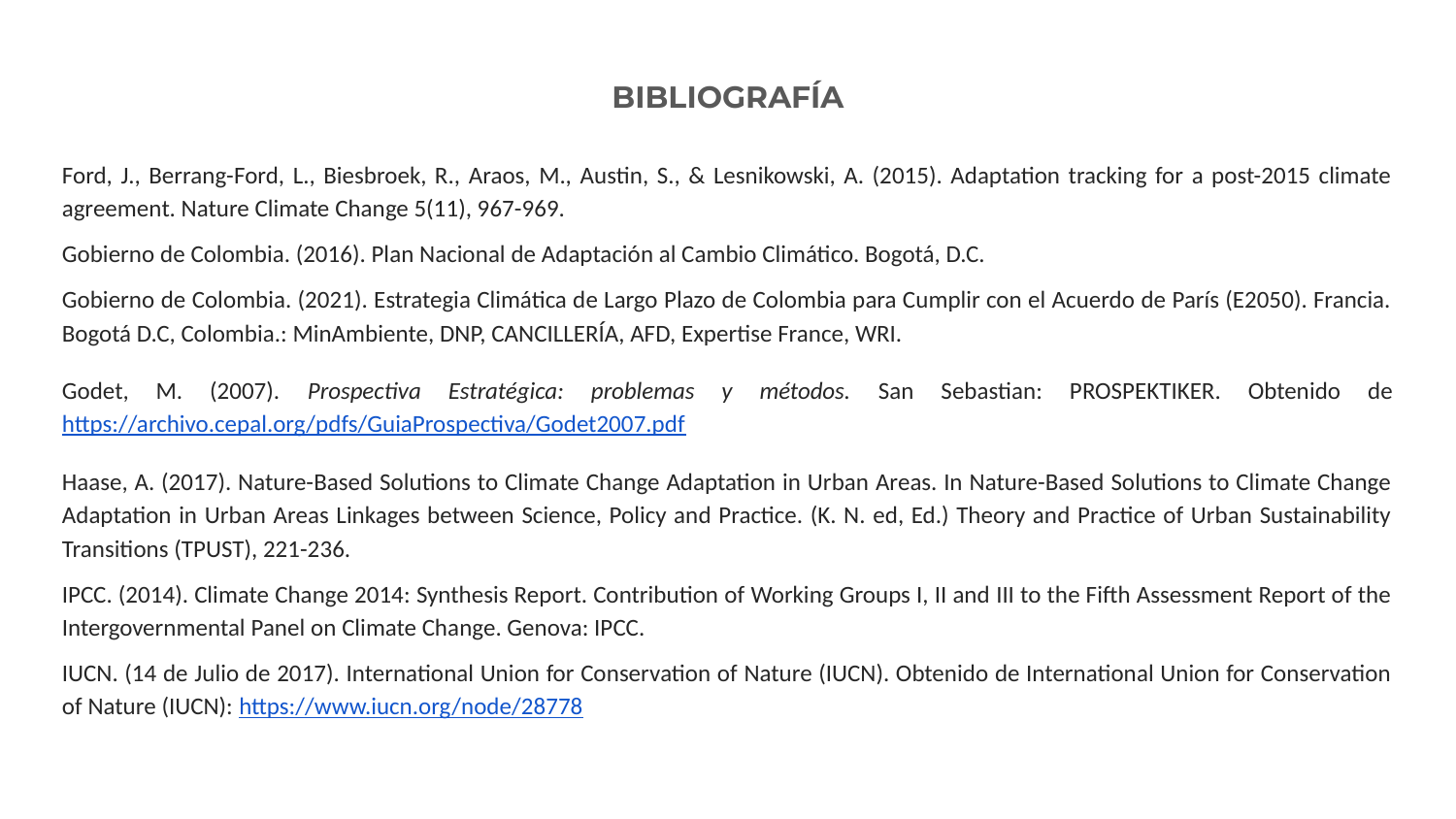

BIBLIOGRAFÍA
Ford, J., Berrang-Ford, L., Biesbroek, R., Araos, M., Austin, S., & Lesnikowski, A. (2015). Adaptation tracking for a post-2015 climate agreement. Nature Climate Change 5(11), 967-969.
Gobierno de Colombia. (2016). Plan Nacional de Adaptación al Cambio Climático. Bogotá, D.C.
Gobierno de Colombia. (2021). Estrategia Climática de Largo Plazo de Colombia para Cumplir con el Acuerdo de París (E2050). Francia. Bogotá D.C, Colombia.: MinAmbiente, DNP, CANCILLERÍA, AFD, Expertise France, WRI.
Godet, M. (2007). Prospectiva Estratégica: problemas y métodos. San Sebastian: PROSPEKTIKER. Obtenido de https://archivo.cepal.org/pdfs/GuiaProspectiva/Godet2007.pdf
Haase, A. (2017). Nature-Based Solutions to Climate Change Adaptation in Urban Areas. In Nature-Based Solutions to Climate Change Adaptation in Urban Areas Linkages between Science, Policy and Practice. (K. N. ed, Ed.) Theory and Practice of Urban Sustainability Transitions (TPUST), 221-236.
IPCC. (2014). Climate Change 2014: Synthesis Report. Contribution of Working Groups I, II and III to the Fifth Assessment Report of the Intergovernmental Panel on Climate Change. Genova: IPCC.
IUCN. (14 de Julio de 2017). International Union for Conservation of Nature (IUCN). Obtenido de International Union for Conservation of Nature (IUCN): https://www.iucn.org/node/28778